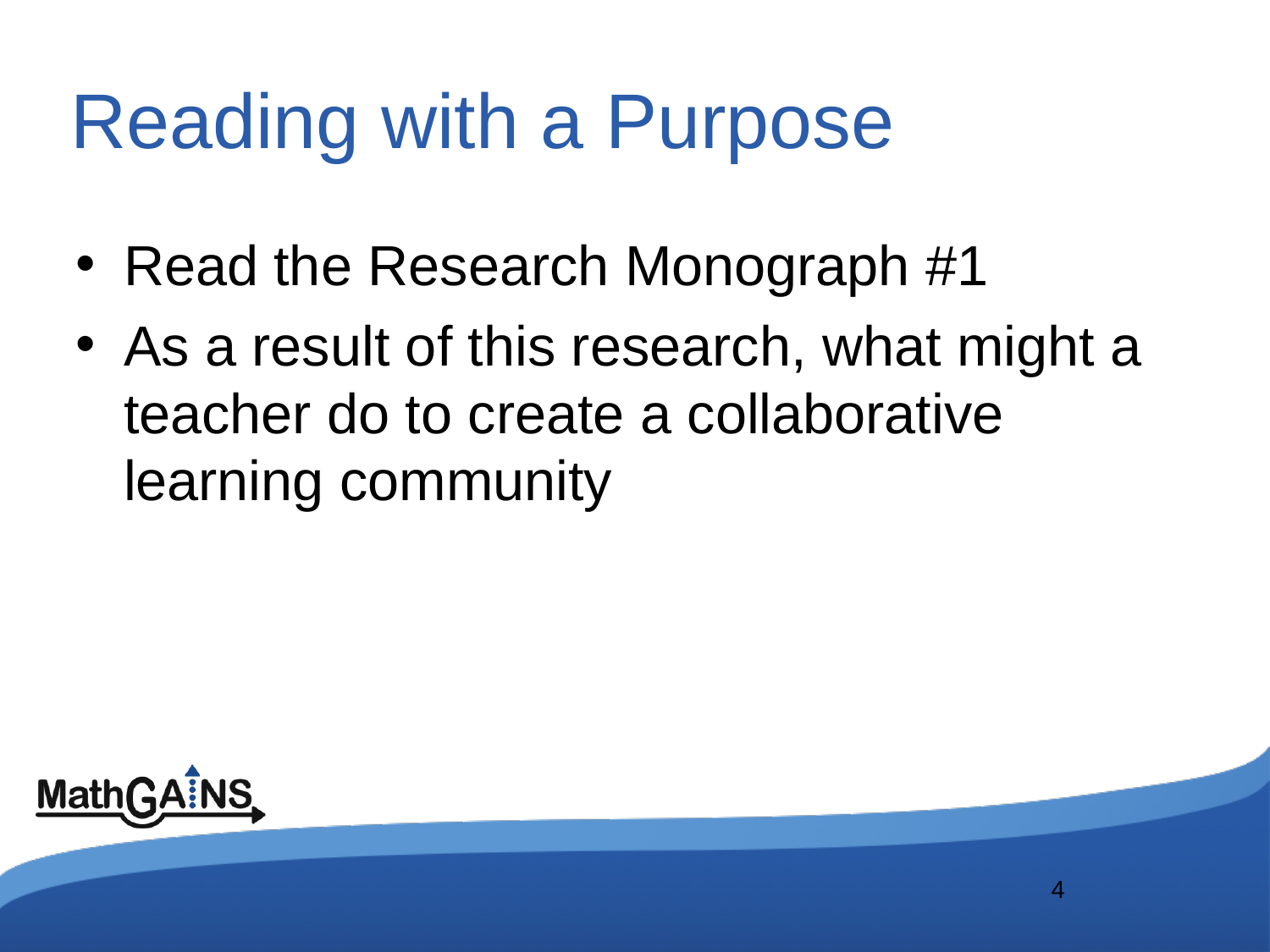

# Reading with a Purpose
Read the Research Monograph #1
As a result of this research, what might a teacher do to create a collaborative learning community
4